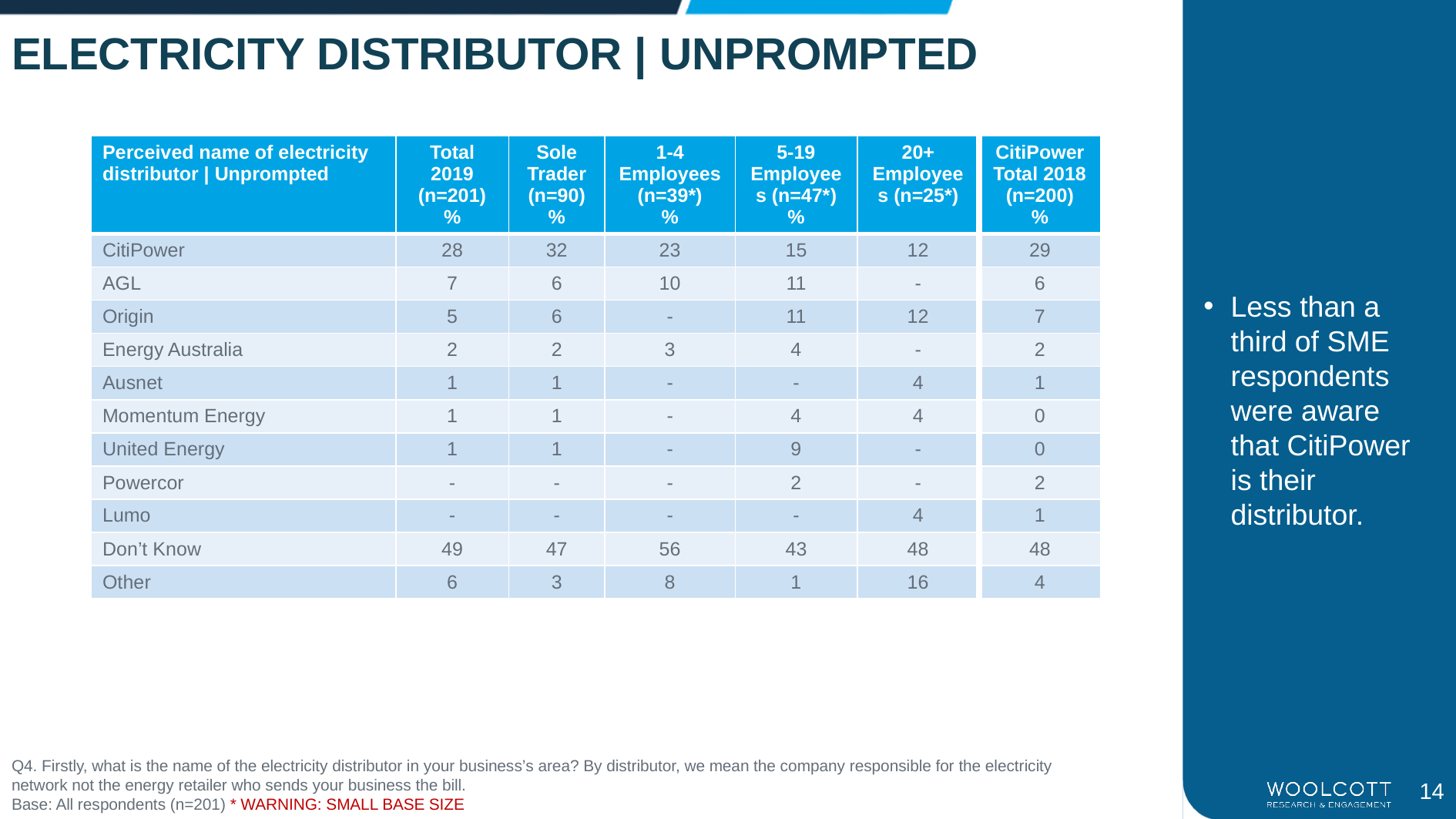

ELECTRICITY DISTRIBUTOR | UNPROMPTED
| Perceived name of electricity distributor | Unprompted | Total 2019 (n=201) % | Sole Trader (n=90) % | 1-4 Employees (n=39\*) % | 5-19 Employees (n=47\*) % | 20+ Employees (n=25\*) | CitiPower Total 2018 (n=200) % |
| --- | --- | --- | --- | --- | --- | --- |
| CitiPower | 28 | 32 | 23 | 15 | 12 | 29 |
| AGL | 7 | 6 | 10 | 11 | - | 6 |
| Origin | 5 | 6 | - | 11 | 12 | 7 |
| Energy Australia | 2 | 2 | 3 | 4 | - | 2 |
| Ausnet | 1 | 1 | - | - | 4 | 1 |
| Momentum Energy | 1 | 1 | - | 4 | 4 | 0 |
| United Energy | 1 | 1 | - | 9 | - | 0 |
| Powercor | - | - | - | 2 | - | 2 |
| Lumo | - | - | - | - | 4 | 1 |
| Don’t Know | 49 | 47 | 56 | 43 | 48 | 48 |
| Other | 6 | 3 | 8 | 1 | 16 | 4 |
Less than a third of SME respondents were aware that CitiPower is their distributor.
Q4. Firstly, what is the name of the electricity distributor in your business’s area? By distributor, we mean the company responsible for the electricity network not the energy retailer who sends your business the bill.
Base: All respondents (n=201) * WARNING: SMALL BASE SIZE